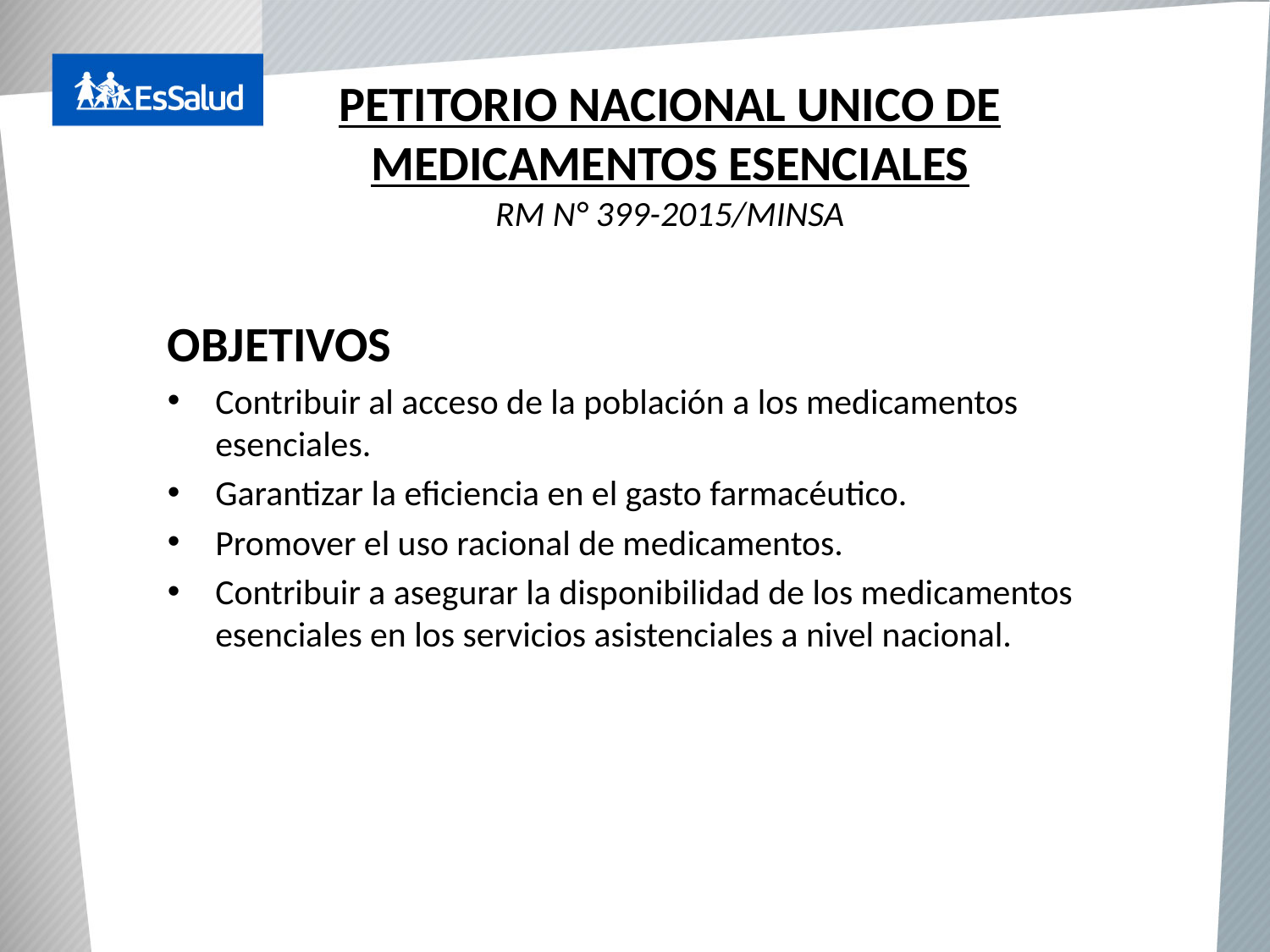

PETITORIO NACIONAL UNICO DE MEDICAMENTOS ESENCIALES
RM N° 399-2015/MINSA
OBJETIVOS
Contribuir al acceso de la población a los medicamentos esenciales.
Garantizar la eficiencia en el gasto farmacéutico.
Promover el uso racional de medicamentos.
Contribuir a asegurar la disponibilidad de los medicamentos esenciales en los servicios asistenciales a nivel nacional.